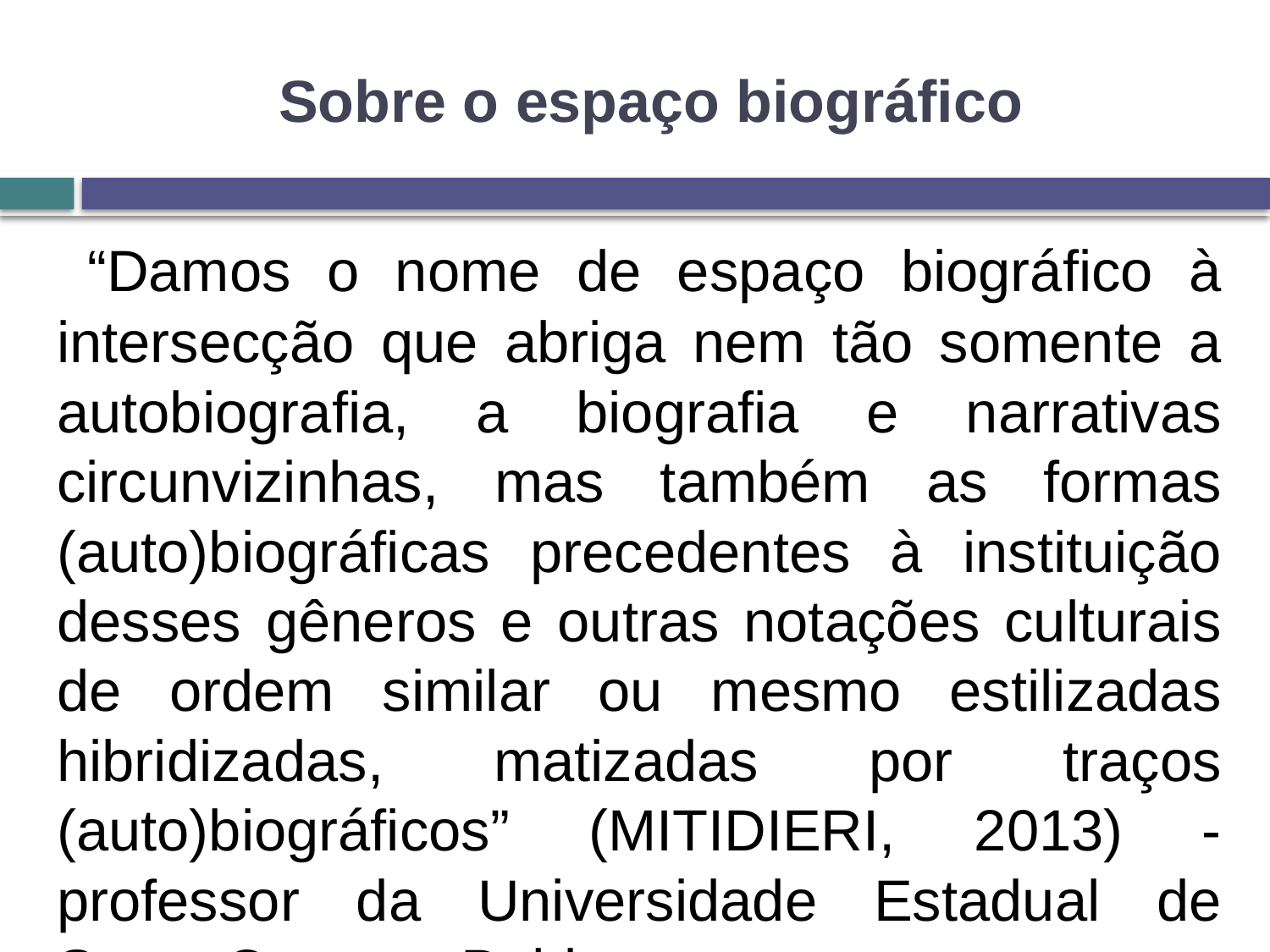

# Sobre o espaço biográfico
  “Damos o nome de espaço biográfico à intersecção que abriga nem tão somente a autobiografia, a biografia e narrativas circunvizinhas, mas também as formas (auto)biográficas precedentes à instituição desses gêneros e outras notações culturais de ordem similar ou mesmo estilizadas hibridizadas, matizadas por traços (auto)biográficos” (MITIDIERI, 2013) - professor da Universidade Estadual de Santa Cruz, na Bahia.